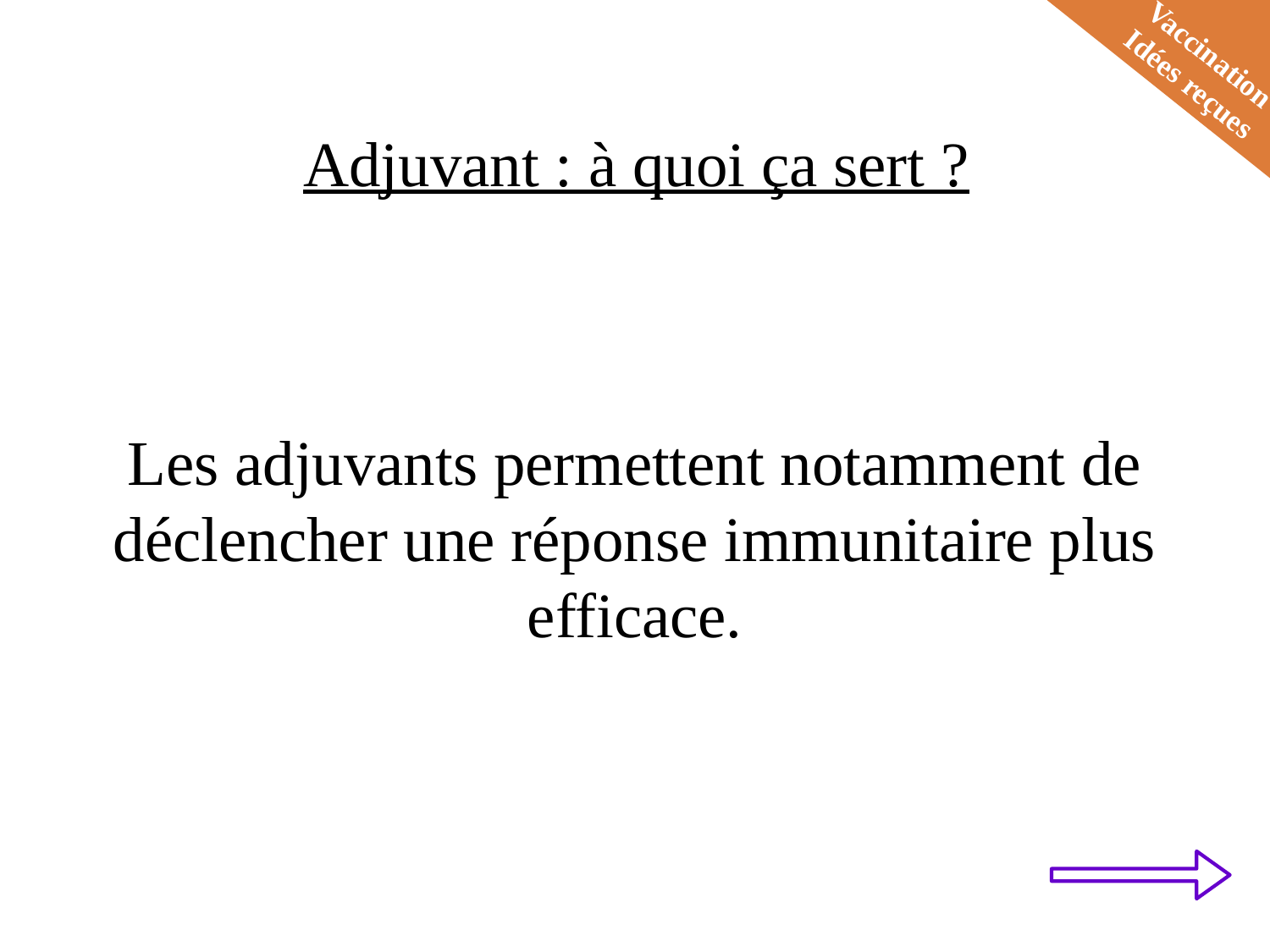

Vaccination
Idées reçues
Adjuvant : à quoi ça sert ?
Les adjuvants permettent notamment de déclencher une réponse immunitaire plus efficace.